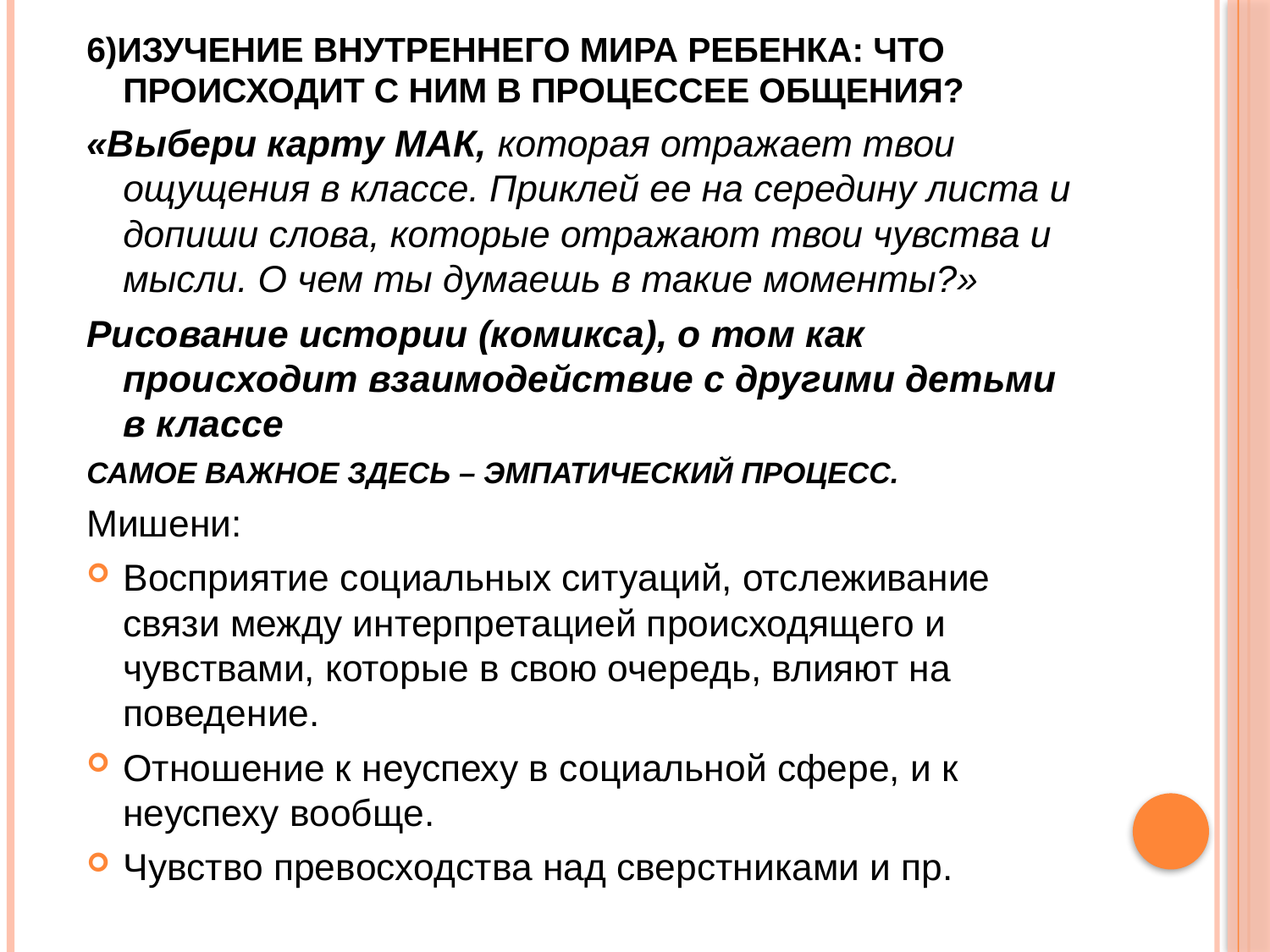

6)ИЗУЧЕНИЕ ВНУТРЕННЕГО МИРА РЕБЕНКА: ЧТО ПРОИСХОДИТ С НИМ В ПРОЦЕССЕЕ ОБЩЕНИЯ?
«Выбери карту МАК, которая отражает твои ощущения в классе. Приклей ее на середину листа и допиши слова, которые отражают твои чувства и мысли. О чем ты думаешь в такие моменты?»
Рисование истории (комикса), о том как происходит взаимодействие с другими детьми в классе
САМОЕ ВАЖНОЕ ЗДЕСЬ – ЭМПАТИЧЕСКИЙ ПРОЦЕСС.
Мишени:
Восприятие социальных ситуаций, отслеживание связи между интерпретацией происходящего и чувствами, которые в свою очередь, влияют на поведение.
Отношение к неуспеху в социальной сфере, и к неуспеху вообще.
Чувство превосходства над сверстниками и пр.